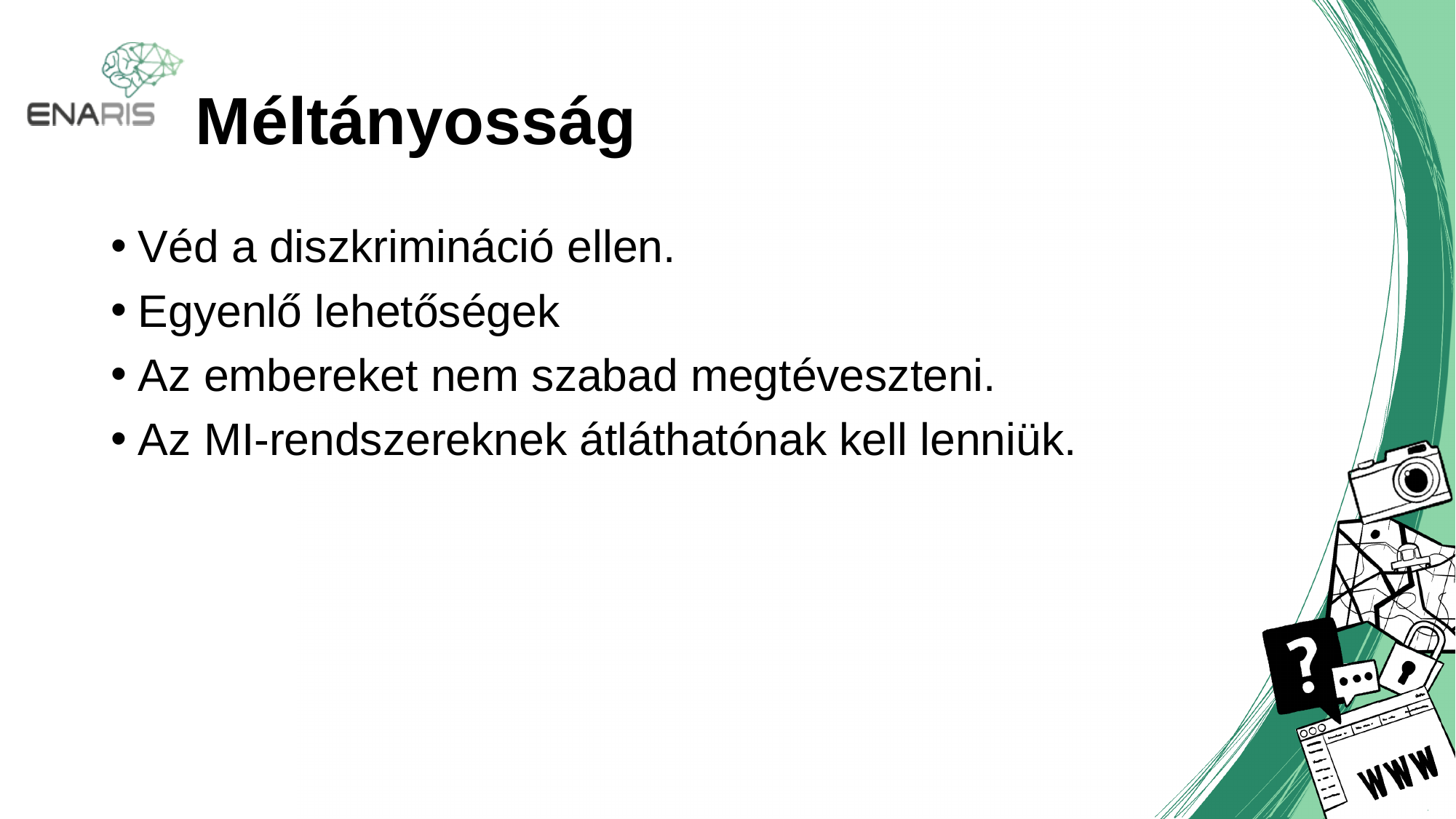

# Méltányosság
Véd a diszkrimináció ellen.
Egyenlő lehetőségek
Az embereket nem szabad megtéveszteni.
Az MI-rendszereknek átláthatónak kell lenniük.